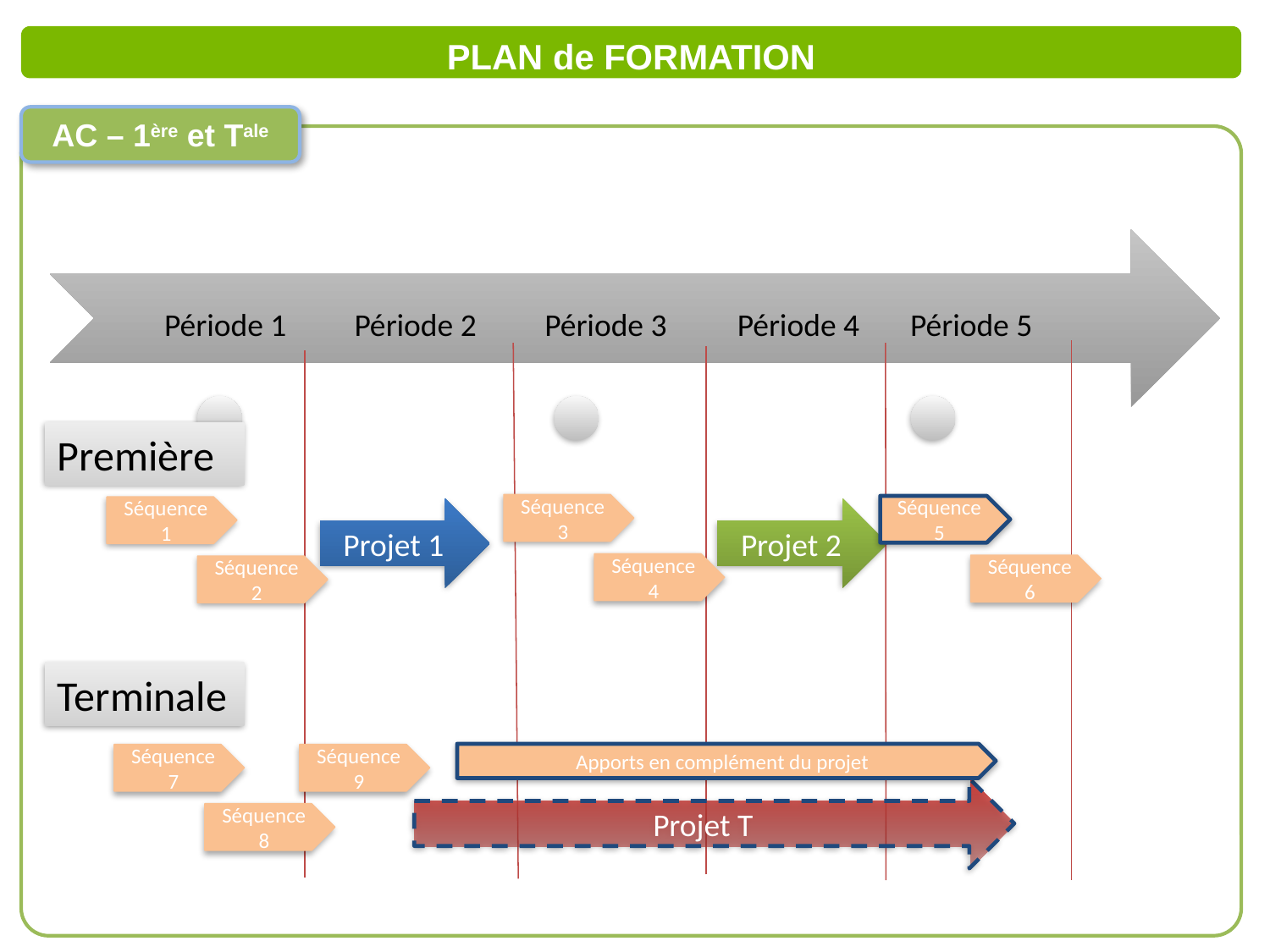

PLAN de FORMATION

AC – 1ère et Tale

 Période 1

 Période 2

 Période 3

 Période 4

 Période 5
Première
Séquence 3
Séquence 5
Séquence 1
Projet 1
Projet 2
Séquence 4
Séquence 6
Séquence 2
Terminale
Apports en complément du projet
Séquence 9
Séquence 7
Projet T
Séquence 8